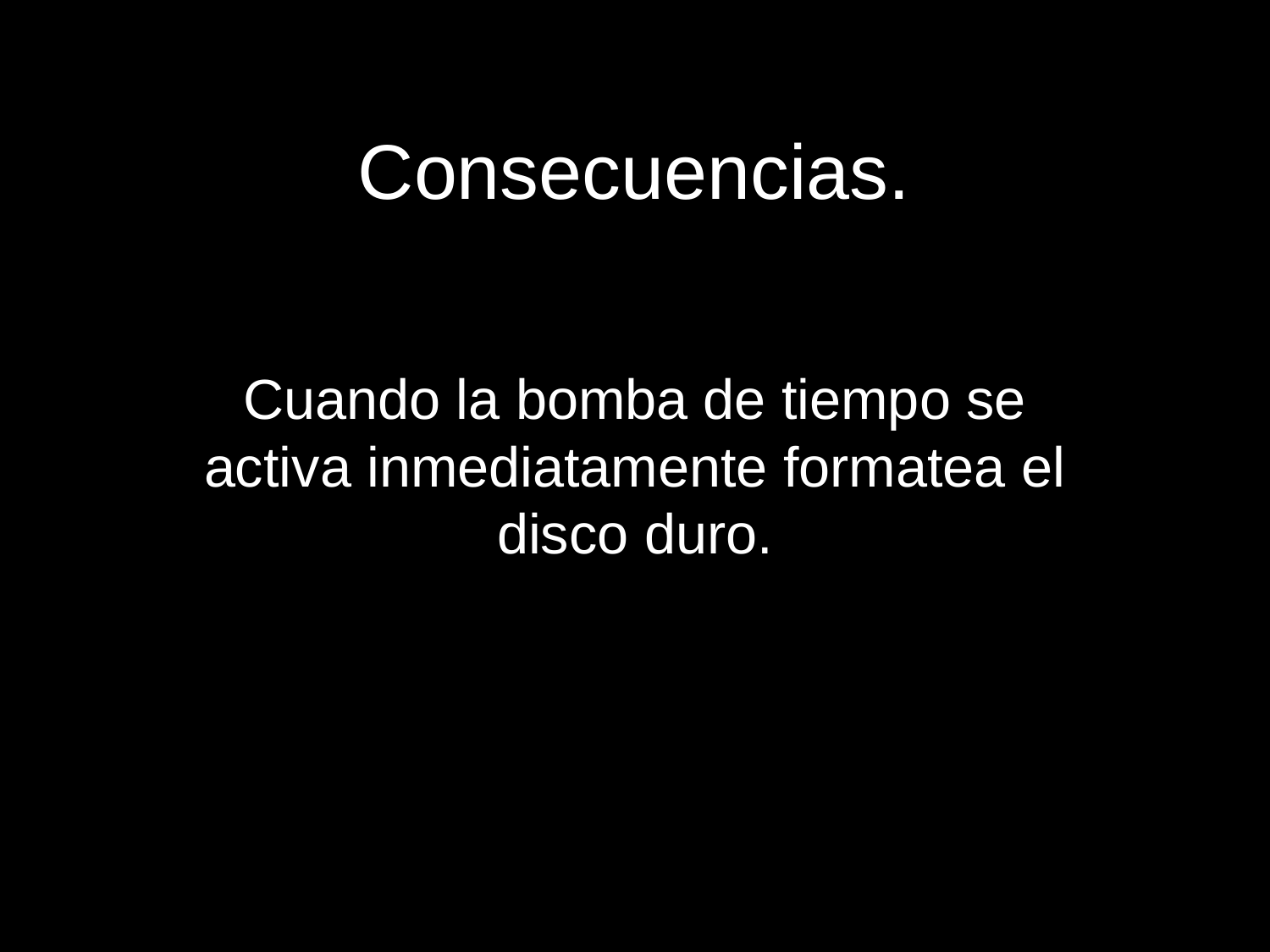

# Consecuencias.
Cuando la bomba de tiempo se activa inmediatamente formatea el disco duro.